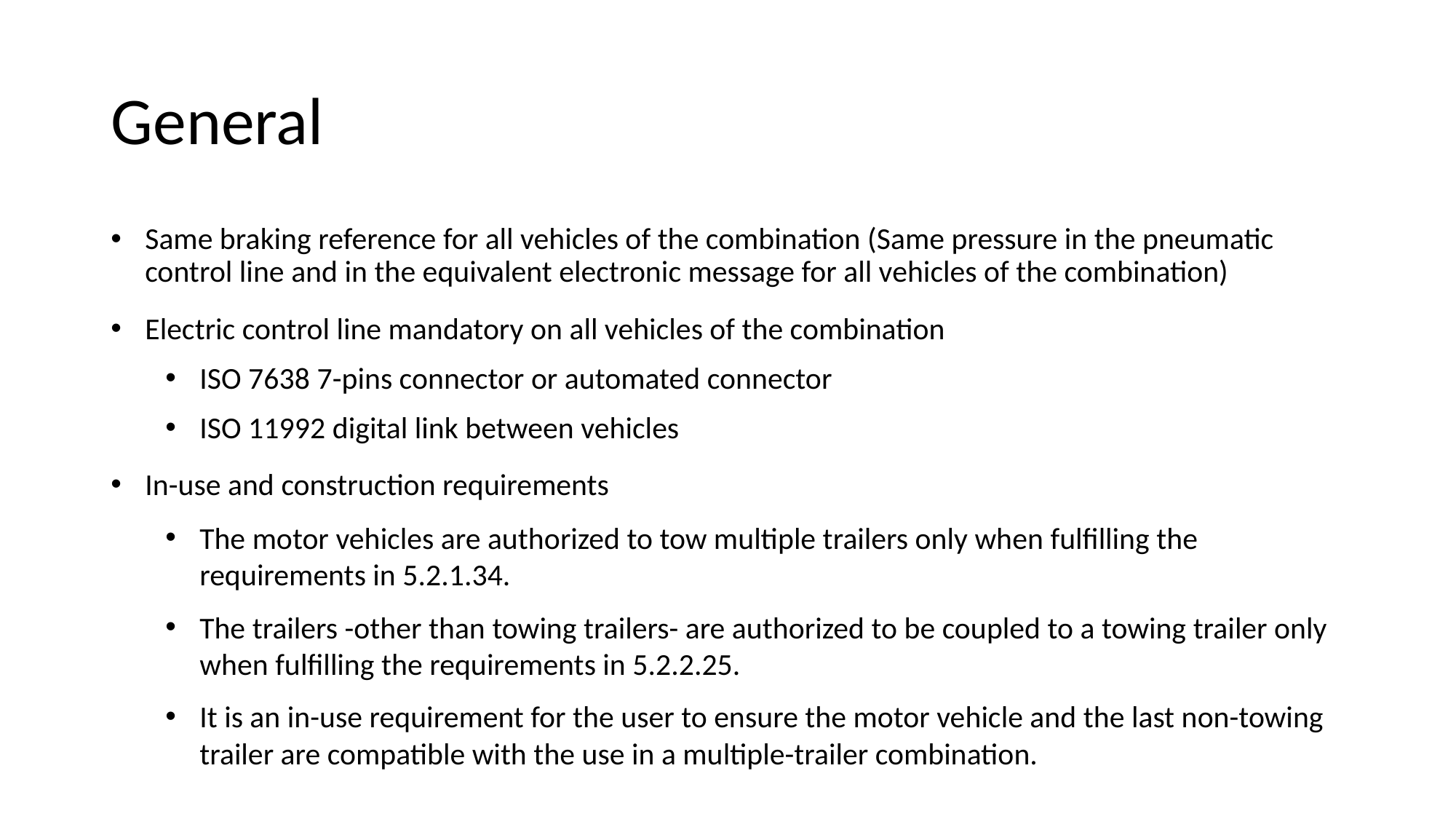

# General
Same braking reference for all vehicles of the combination (Same pressure in the pneumatic control line and in the equivalent electronic message for all vehicles of the combination)
Electric control line mandatory on all vehicles of the combination
ISO 7638 7-pins connector or automated connector
ISO 11992 digital link between vehicles
In-use and construction requirements
The motor vehicles are authorized to tow multiple trailers only when fulfilling the requirements in 5.2.1.34.
The trailers -other than towing trailers- are authorized to be coupled to a towing trailer only when fulfilling the requirements in 5.2.2.25.
It is an in-use requirement for the user to ensure the motor vehicle and the last non-towing trailer are compatible with the use in a multiple-trailer combination.